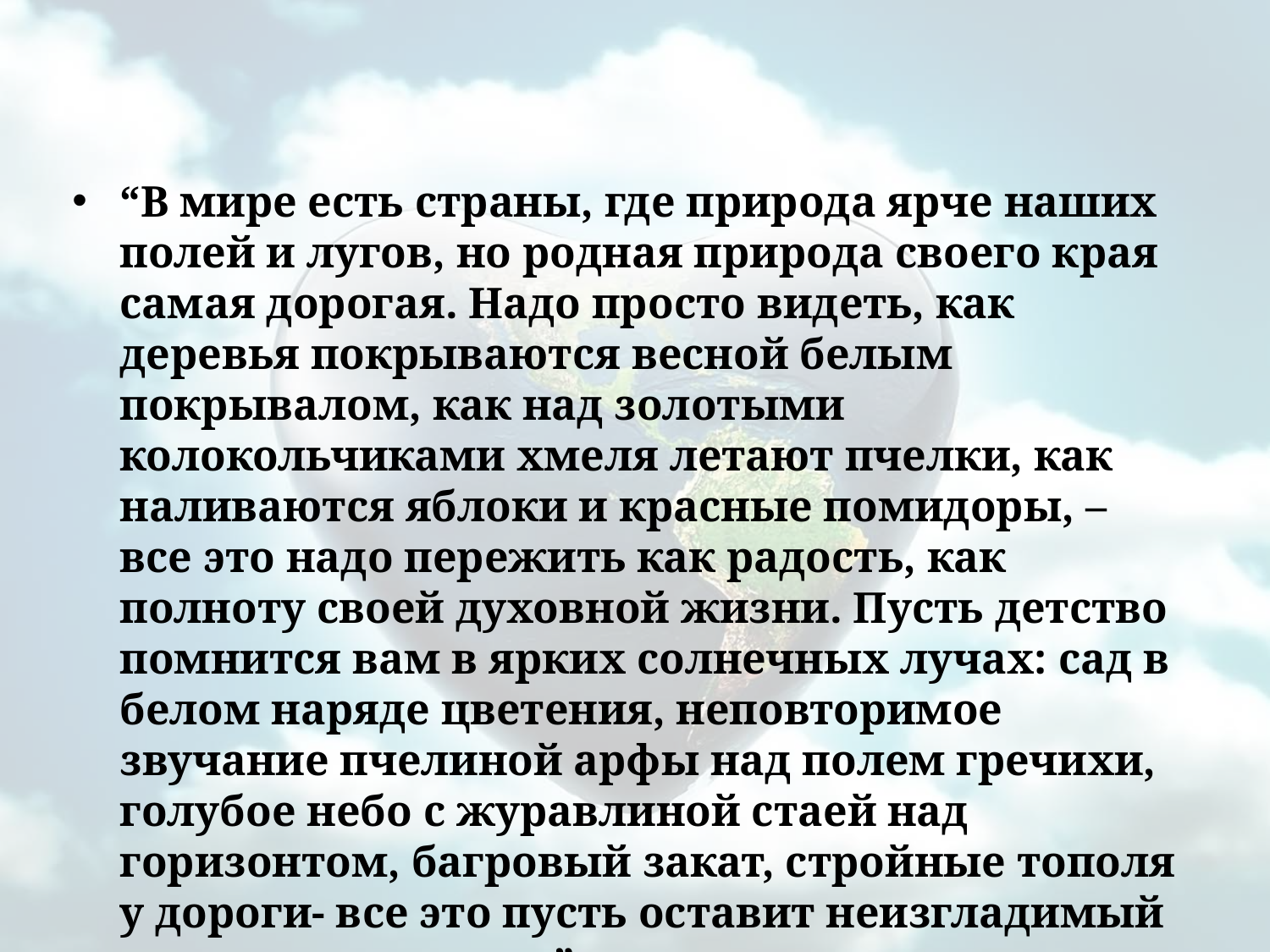

#
“В мире есть страны, где природа ярче наших полей и лугов, но родная природа своего края самая дорогая. Надо просто видеть, как деревья покрываются весной белым покрывалом, как над золотыми колокольчиками хмеля летают пчелки, как наливаются яблоки и красные помидоры, – все это надо пережить как радость, как полноту своей духовной жизни. Пусть детство помнится вам в ярких солнечных лучах: сад в белом наряде цветения, неповторимое звучание пчелиной арфы над полем гречихи, голубое небо с журавлиной стаей над горизонтом, багровый закат, стройные тополя у дороги- все это пусть оставит неизгладимый отпечаток в сердце”.
Сухомлинский  В.А